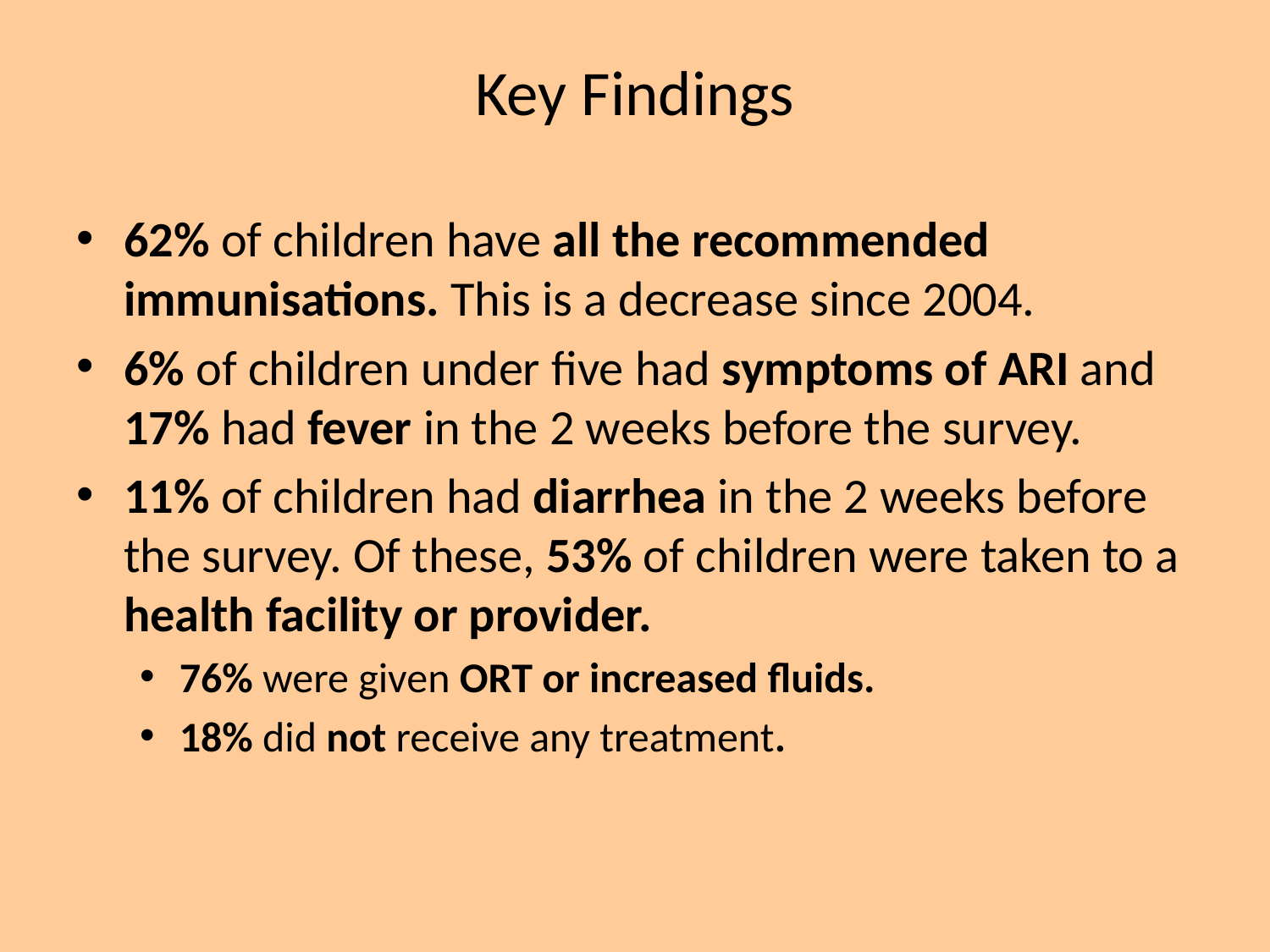

# Key Findings
62% of children have all the recommended immunisations. This is a decrease since 2004.
6% of children under five had symptoms of ARI and 17% had fever in the 2 weeks before the survey.
11% of children had diarrhea in the 2 weeks before the survey. Of these, 53% of children were taken to a health facility or provider.
76% were given ORT or increased fluids.
18% did not receive any treatment.